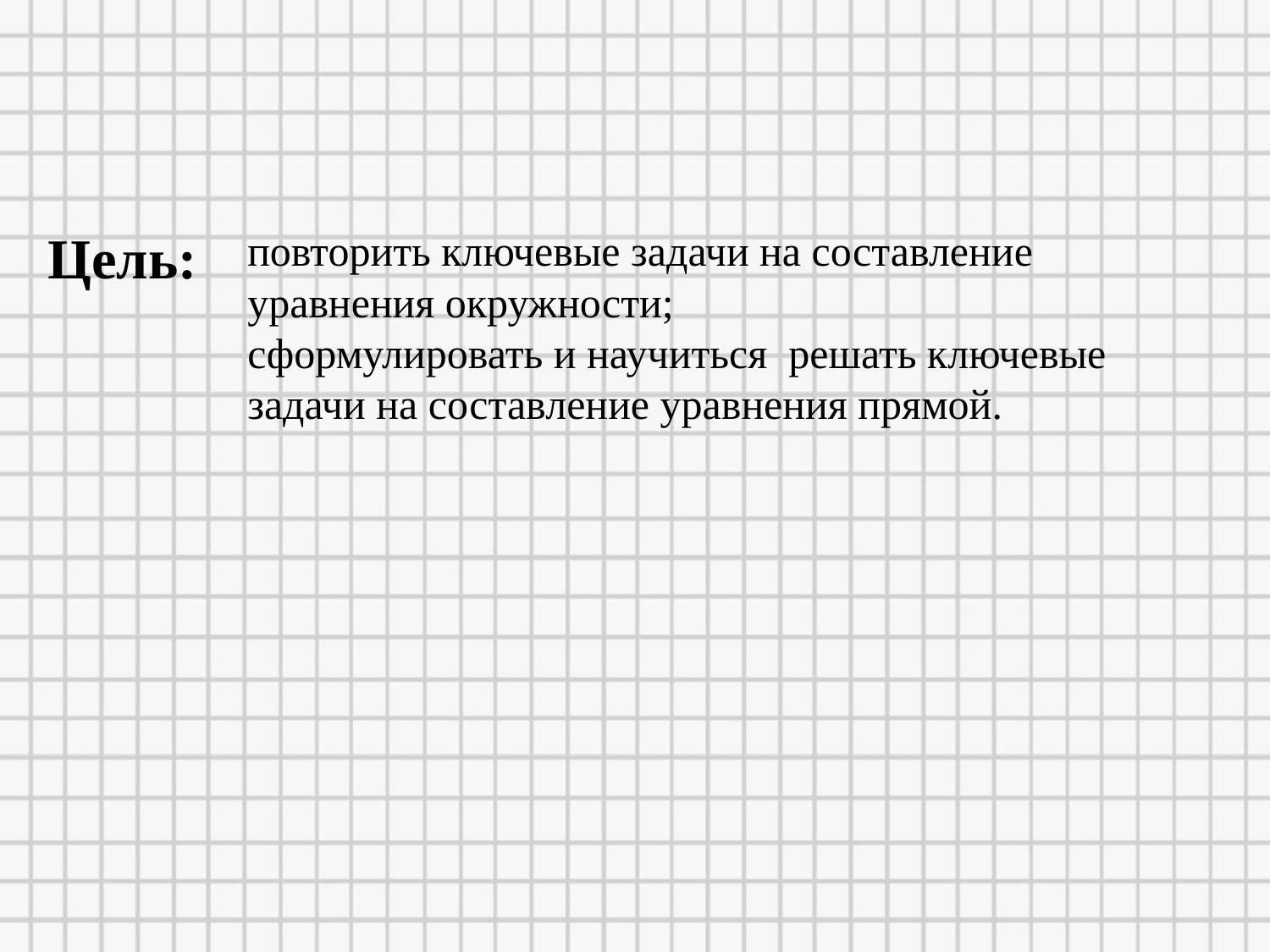

Цель:
повторить ключевые задачи на составление уравнения окружности;
сформулировать и научиться  решать ключевые задачи на составление уравнения прямой.